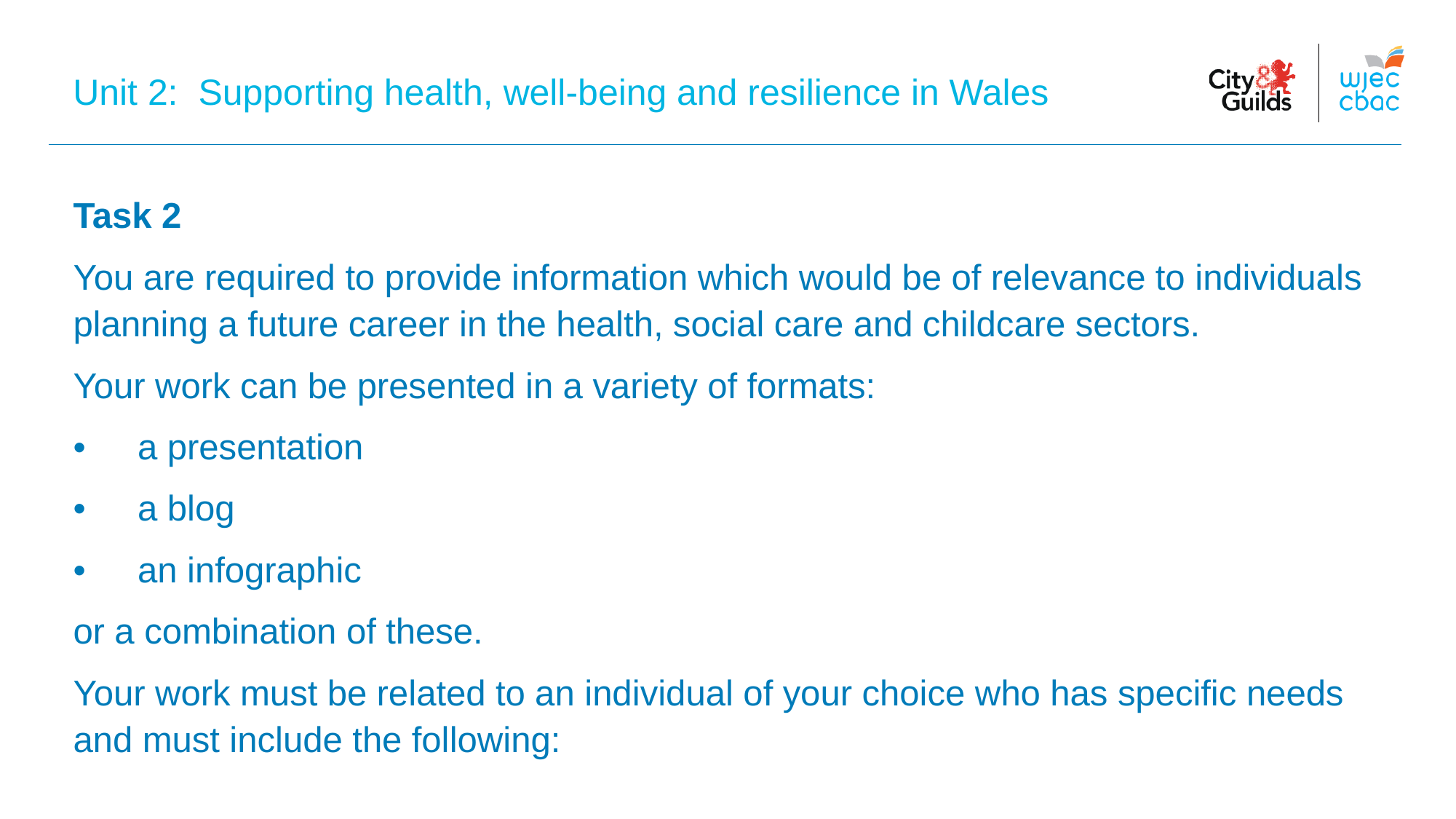

Unit 2:  Supporting health, well-being and resilience in Wales
Task 2
You are required to provide information which would be of relevance to individuals planning a future career in the health, social care and childcare sectors.
Your work can be presented in a variety of formats:
•	a presentation
•	a blog
•	an infographic
or a combination of these.
Your work must be related to an individual of your choice who has specific needs and must include the following: